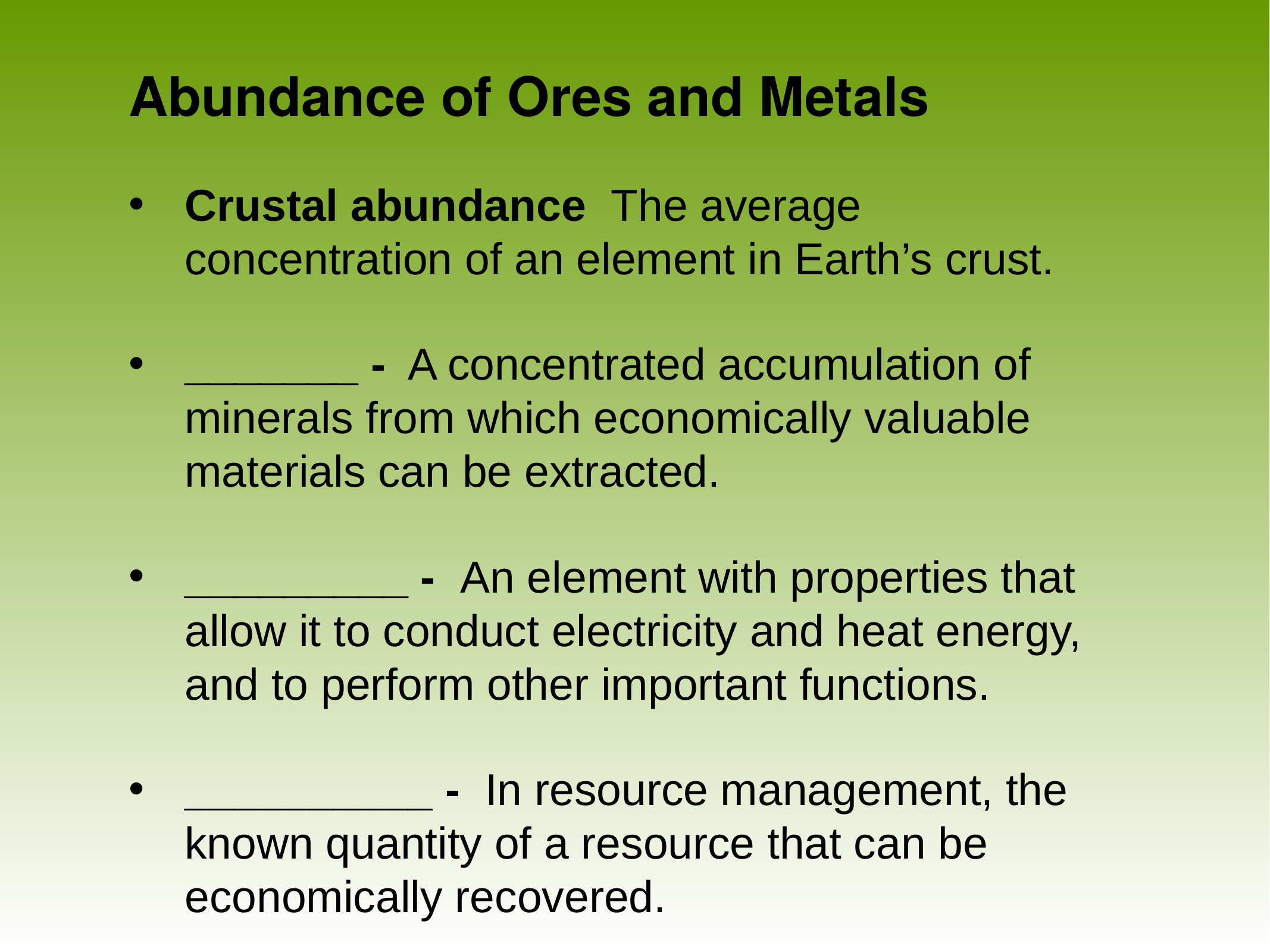

# Abundance of Ores and Metals
Crustal abundance  The average concentration of an element in Earth’s crust.
_______ -  A concentrated accumulation of minerals from which economically valuable materials can be extracted.
_________ -  An element with properties that allow it to conduct electricity and heat energy, and to perform other important functions.
__________ -  In resource management, the known quantity of a resource that can be economically recovered.